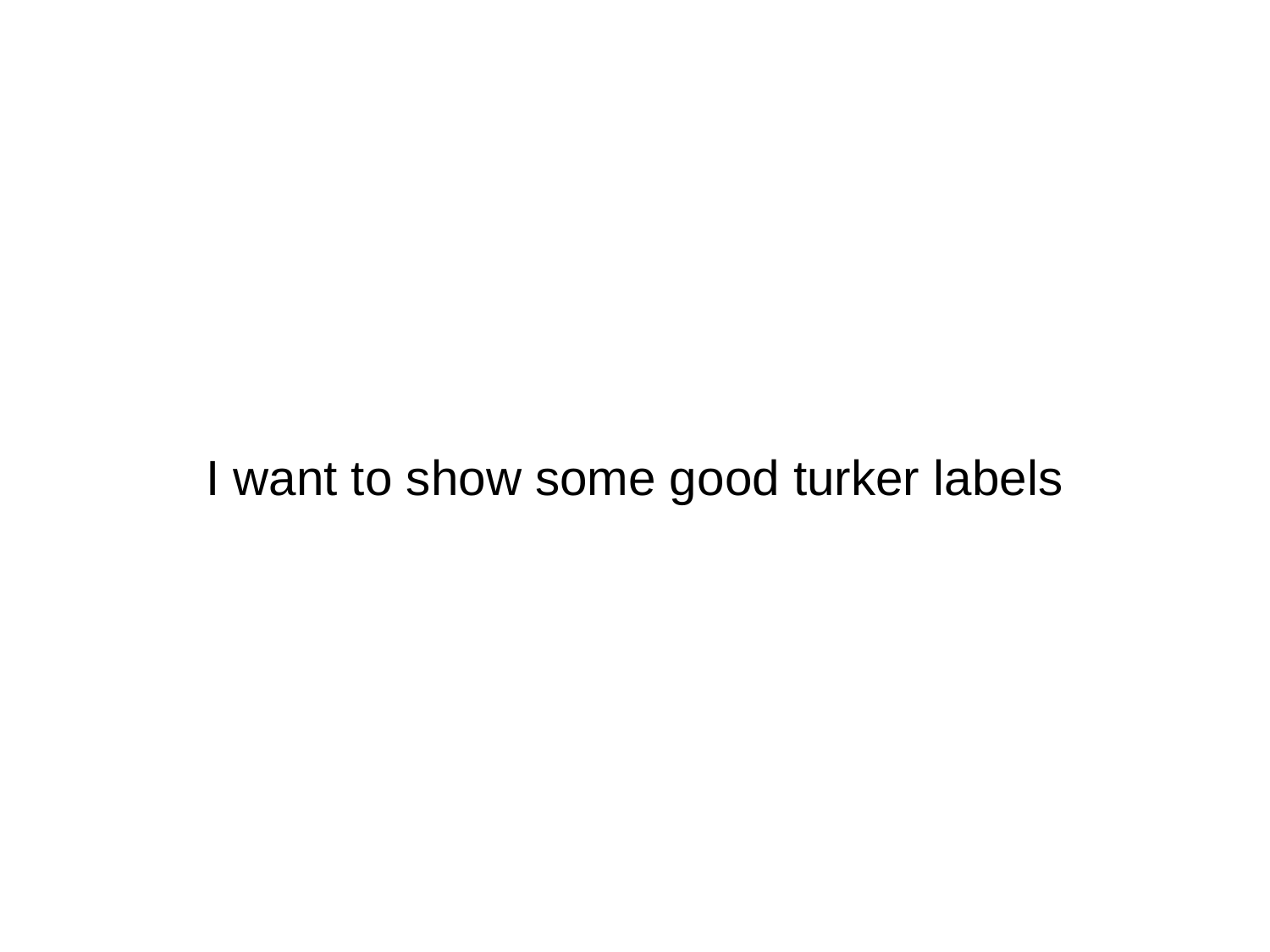

I want to show some good turker labels